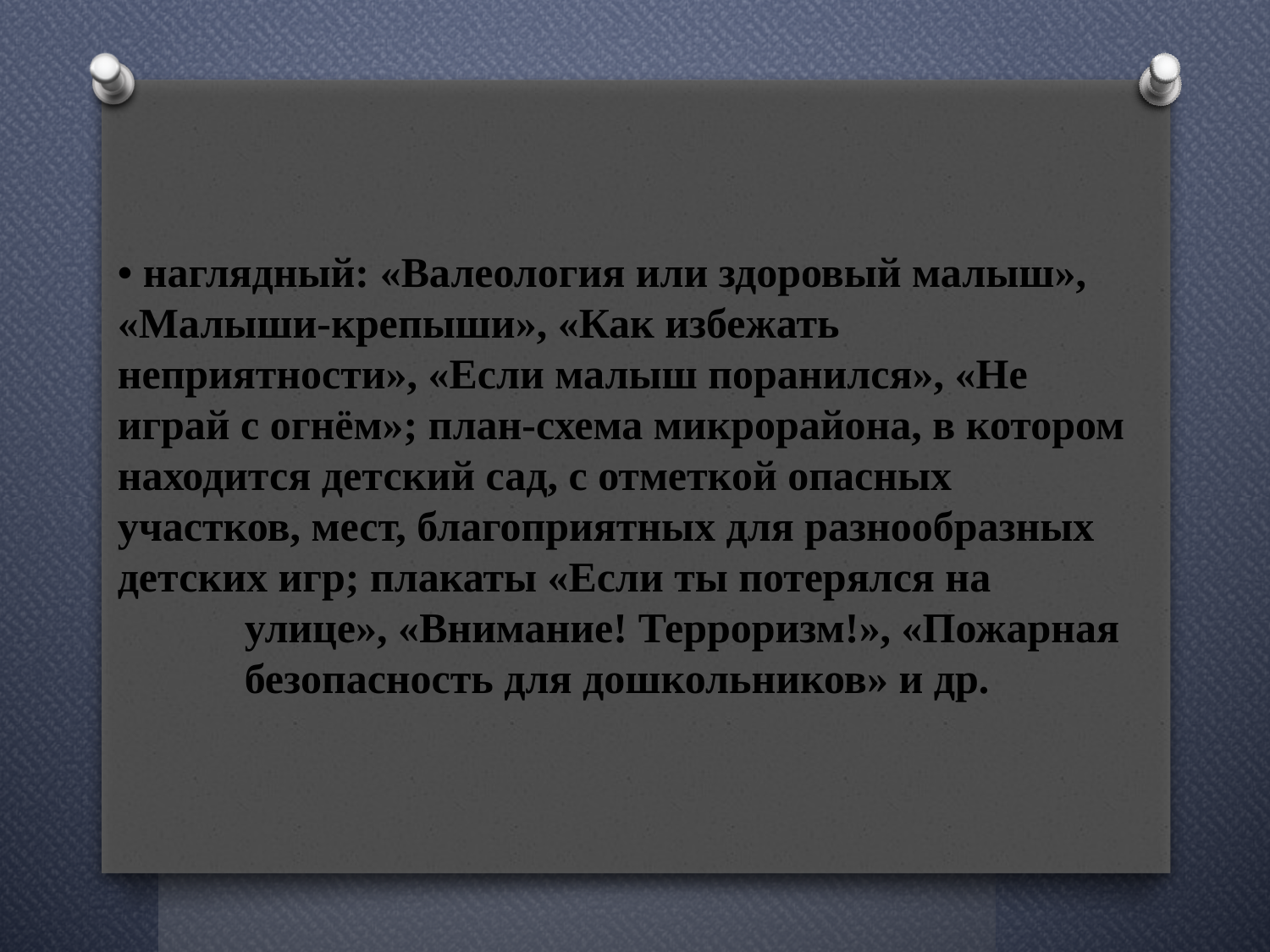

• наглядный: «Валеология или здоровый малыш», «Малыши-крепыши», «Как избежать неприятности», «Если малыш поранился», «Не играй с огнём»; план-схема микрорайона, в котором находится детский сад, с отметкой опасных участков, мест, благоприятных для разнообразных детских игр; плакаты «Если ты потерялся на
            улице», «Внимание! Терроризм!», «Пожарная
            безопасность для дошкольников» и др.